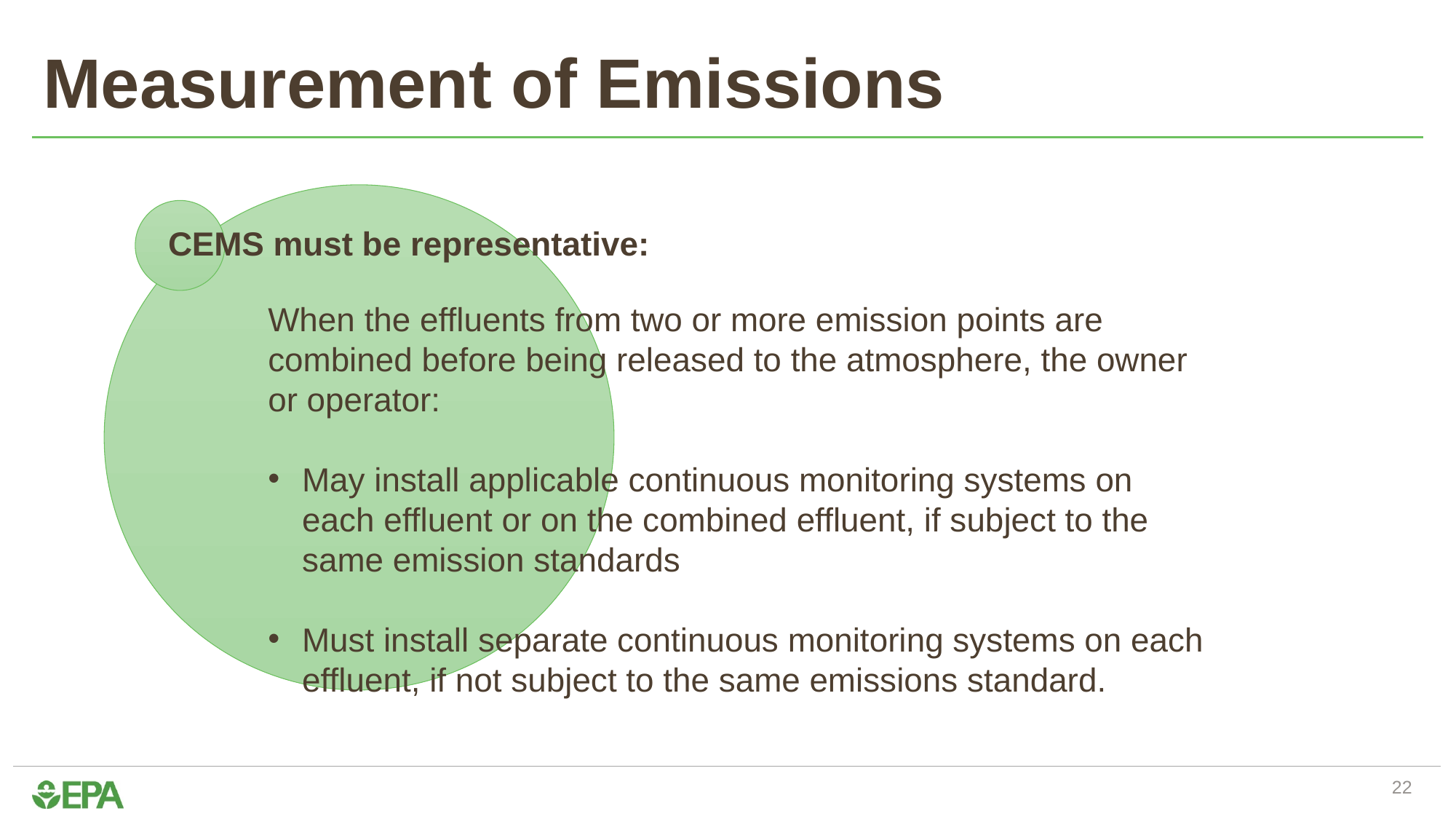

# Measurement of Emissions

CEMS must be representative:

When the effluents from two or more emission points are combined before being released to the atmosphere, the owner or operator:

May install applicable continuous monitoring systems on each effluent or on the combined effluent, if subject to the same emission standards

Must install separate continuous monitoring systems on each effluent, if not subject to the same emissions standard.

22